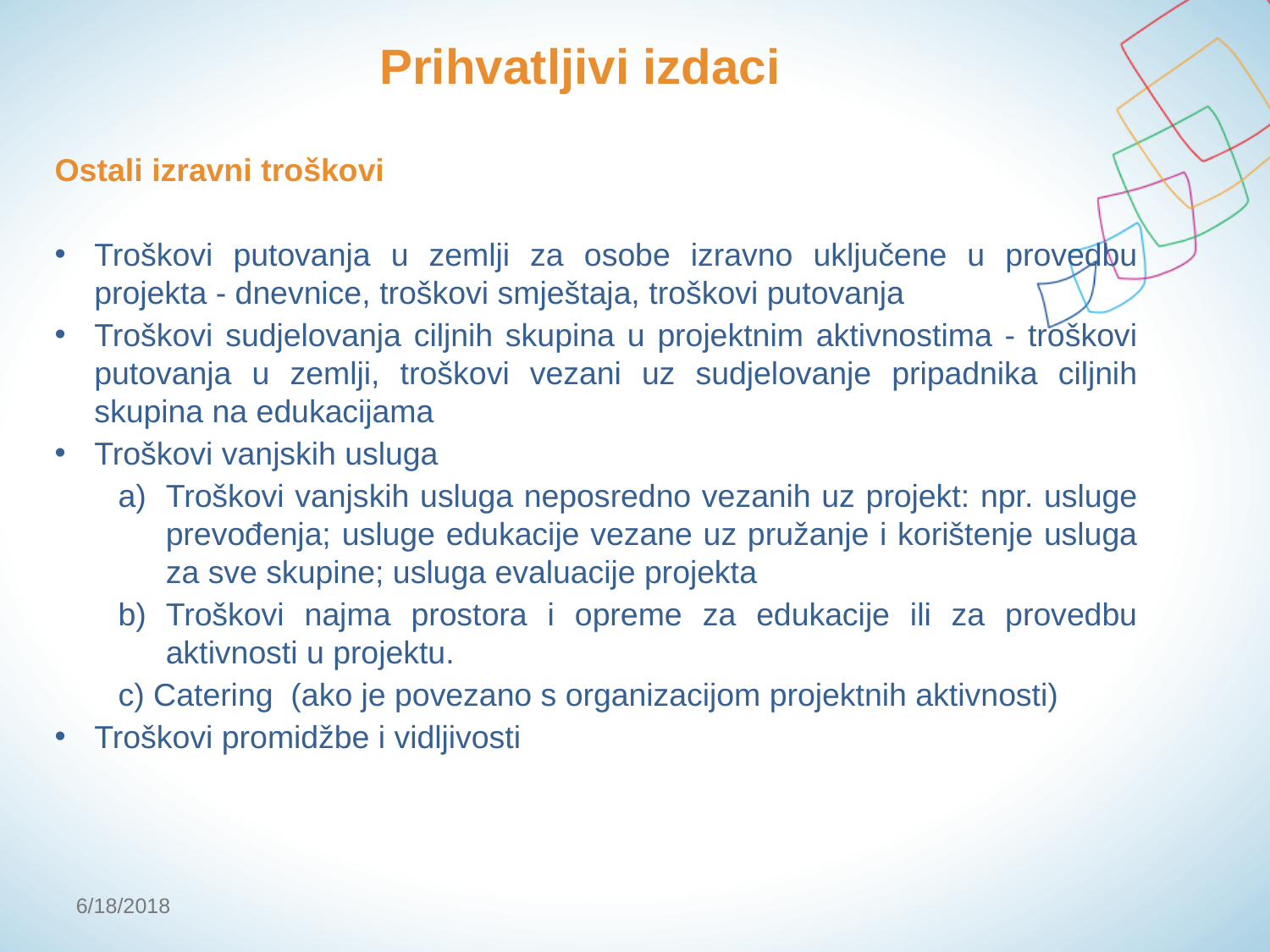

# Prihvatljivi izdaci
Ostali izravni troškovi

Troškovi putovanja u zemlji za osobe izravno uključene u provedbu projekta - dnevnice, troškovi smještaja, troškovi putovanja
Troškovi sudjelovanja ciljnih skupina u projektnim aktivnostima - troškovi putovanja u zemlji, troškovi vezani uz sudjelovanje pripadnika ciljnih skupina na edukacijama
Troškovi vanjskih usluga
Troškovi vanjskih usluga neposredno vezanih uz projekt: npr. usluge prevođenja; usluge edukacije vezane uz pružanje i korištenje usluga za sve skupine; usluga evaluacije projekta
Troškovi najma prostora i opreme za edukacije ili za provedbu aktivnosti u projektu.
c) Catering  (ako je povezano s organizacijom projektnih aktivnosti)
Troškovi promidžbe i vidljivosti